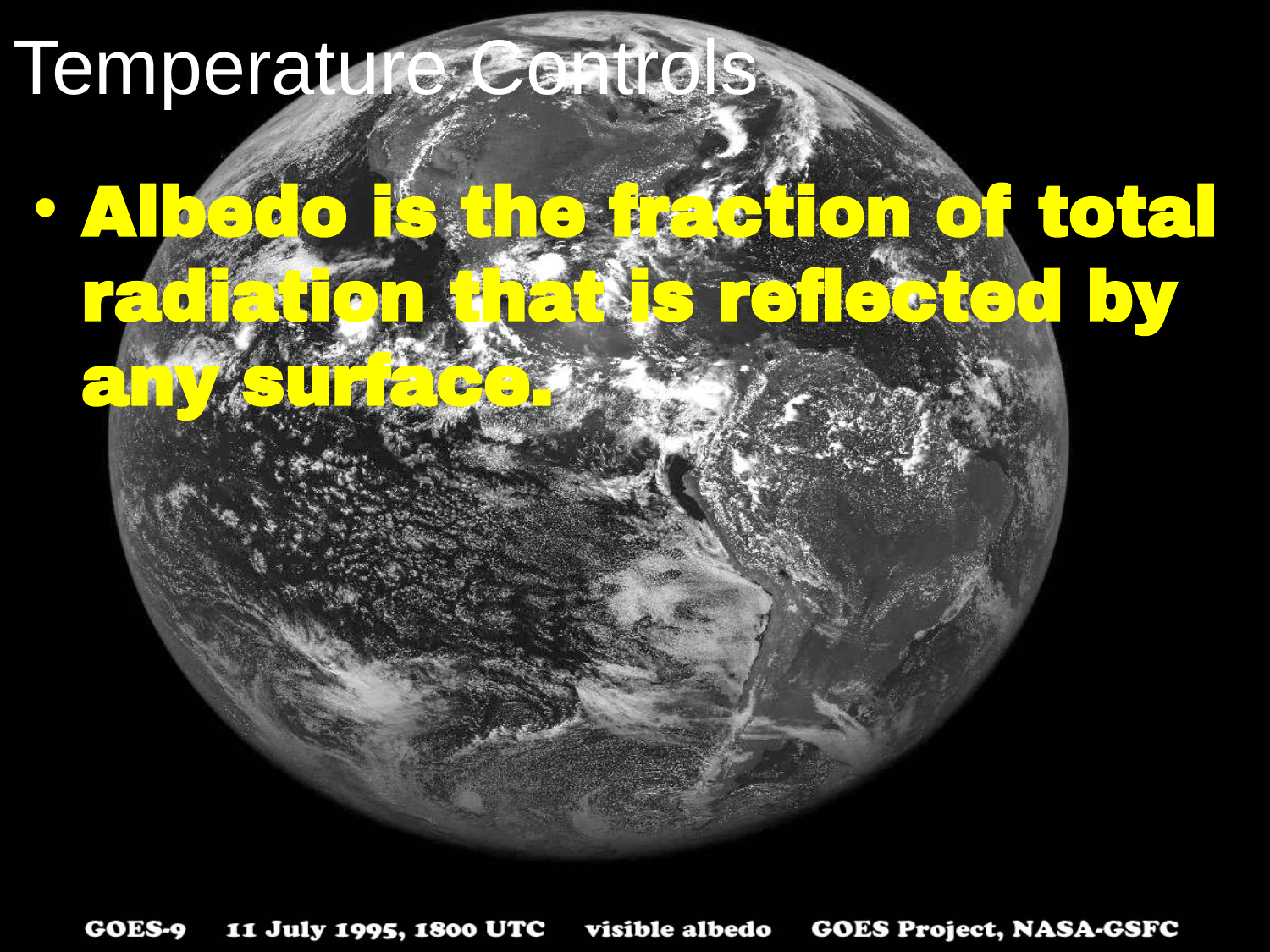

# Temperature Controls
Albedo is the fraction of total radiation that is reflected by any surface.